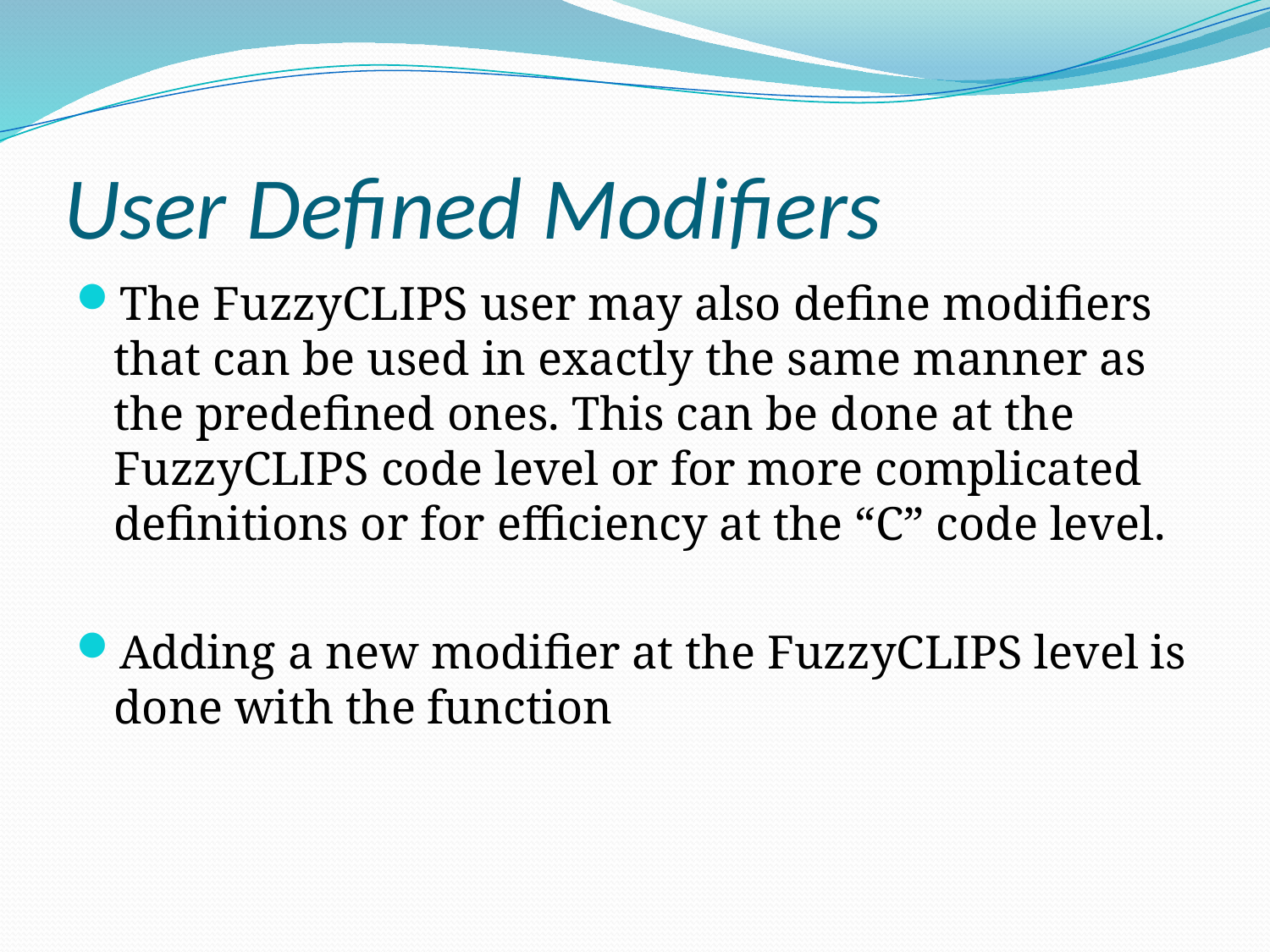

# User Defined Modifiers
The FuzzyCLIPS user may also define modifiers that can be used in exactly the same manner as the predefined ones. This can be done at the FuzzyCLIPS code level or for more complicated definitions or for efficiency at the “C” code level.

Adding a new modifier at the FuzzyCLIPS level is done with the function